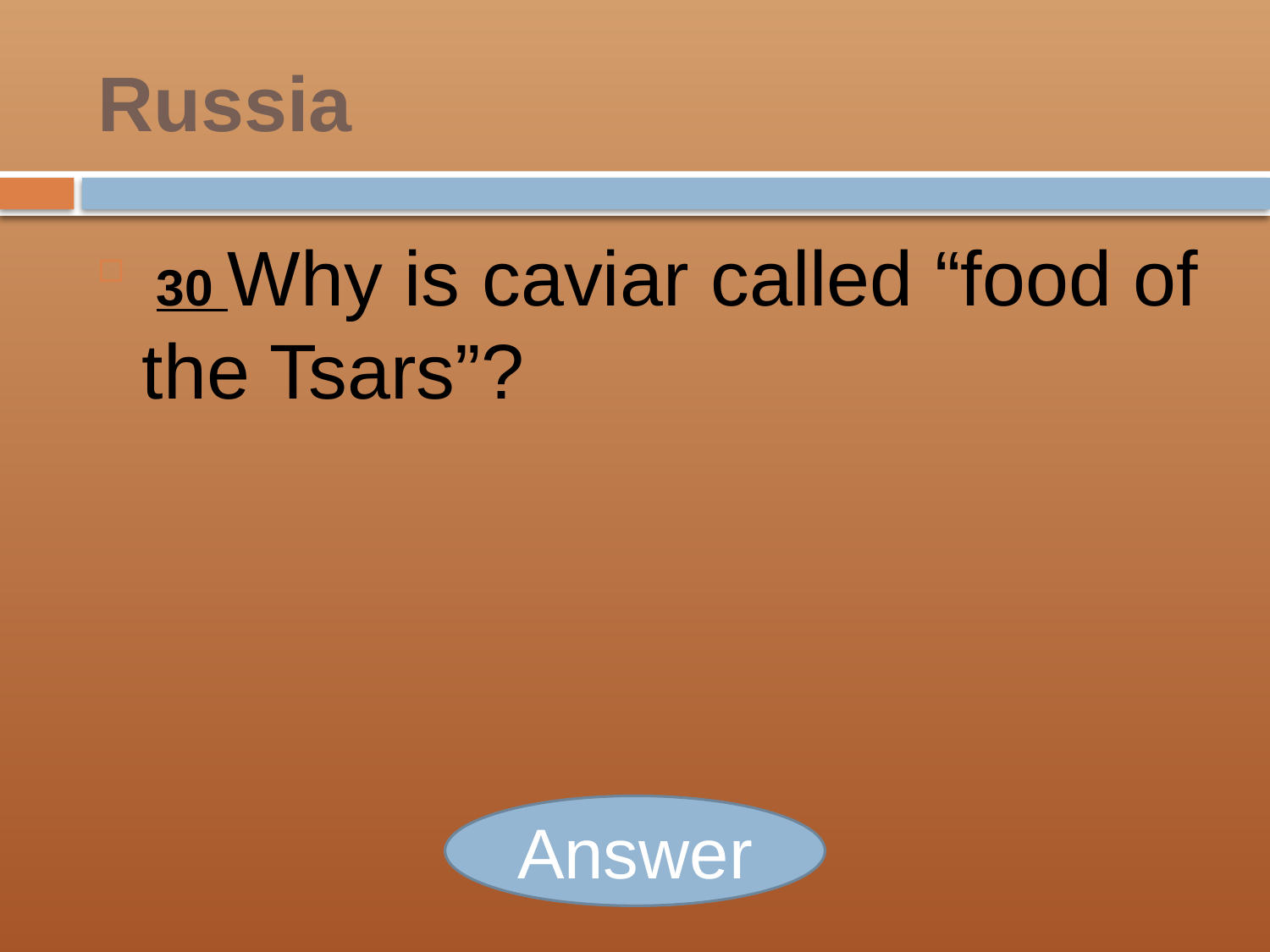

# Russia
 30 Why is caviar called “food of the Tsars”?

Answer